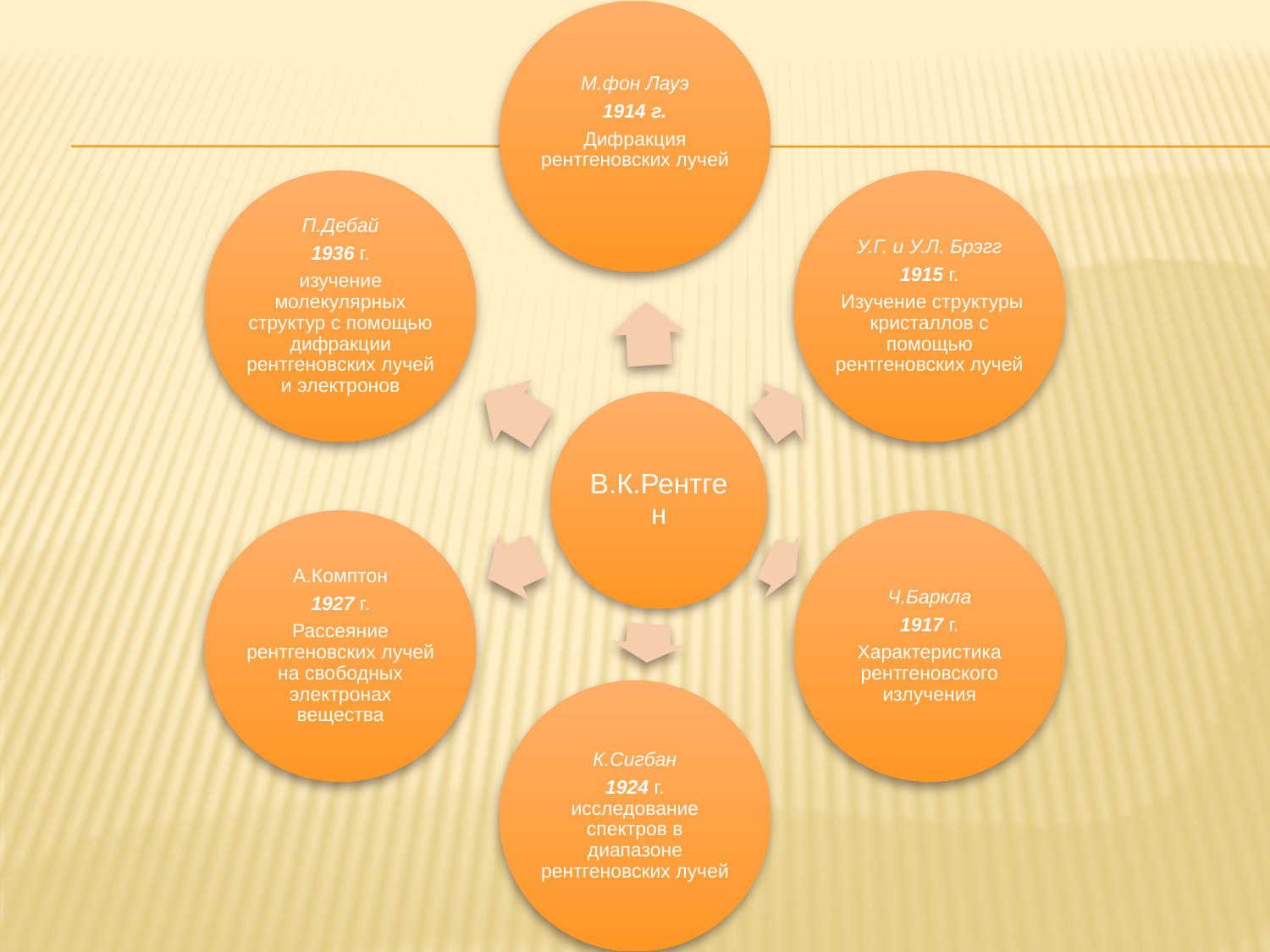

В.К.Рентген

М.фон Лауэ
1914 г.
Дифракция рентгеновских лучей

У.Г. и У.Л. Брэгг
1915 г.
 Изучение структуры кристаллов с помощью рентгеновских лучей

Ч.Баркла
1917 г.
Характеристика рентгеновского излучения

К.Сигбан
1924 г. исследование спектров в диапазоне рентгеновских лучей

А.Комптон
1927 г.
Рассеяние рентгеновских лучей на свободных электронах вещества

П.Дебай
1936 г.
изучение молекулярных структур с помощью дифракции рентгеновских лучей и электронов